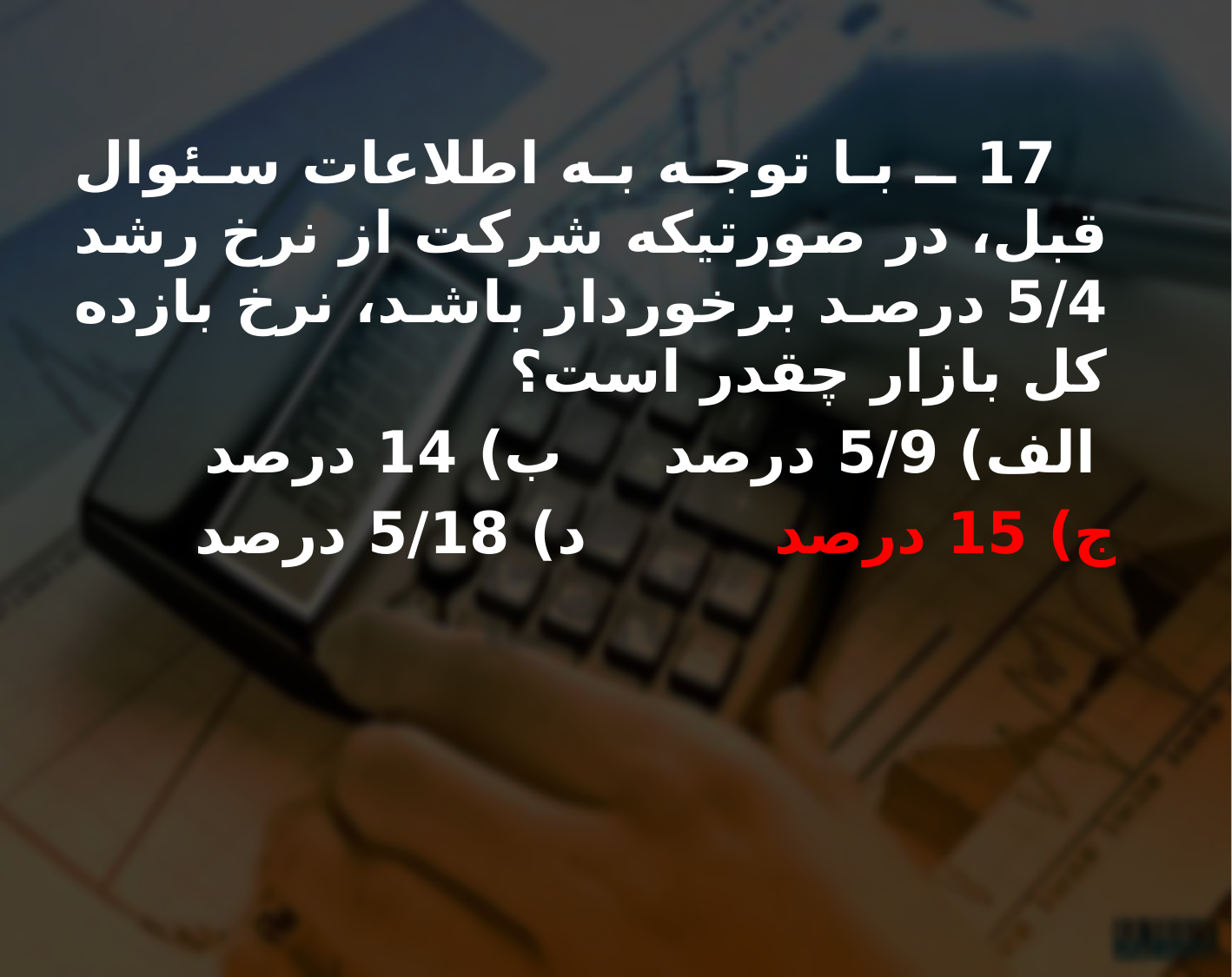

17 ـ با توجه به اطلاعات سئوال قبل، در صورتيكه شركت از نرخ رشد 5/4 درصد برخوردار باشد، نرخ بازده كل بازار چقدر است؟
   الف) 5/9 درصد     	ب) 14 درصد
  	ج) 15 درصد   		د) 5/18 درصد